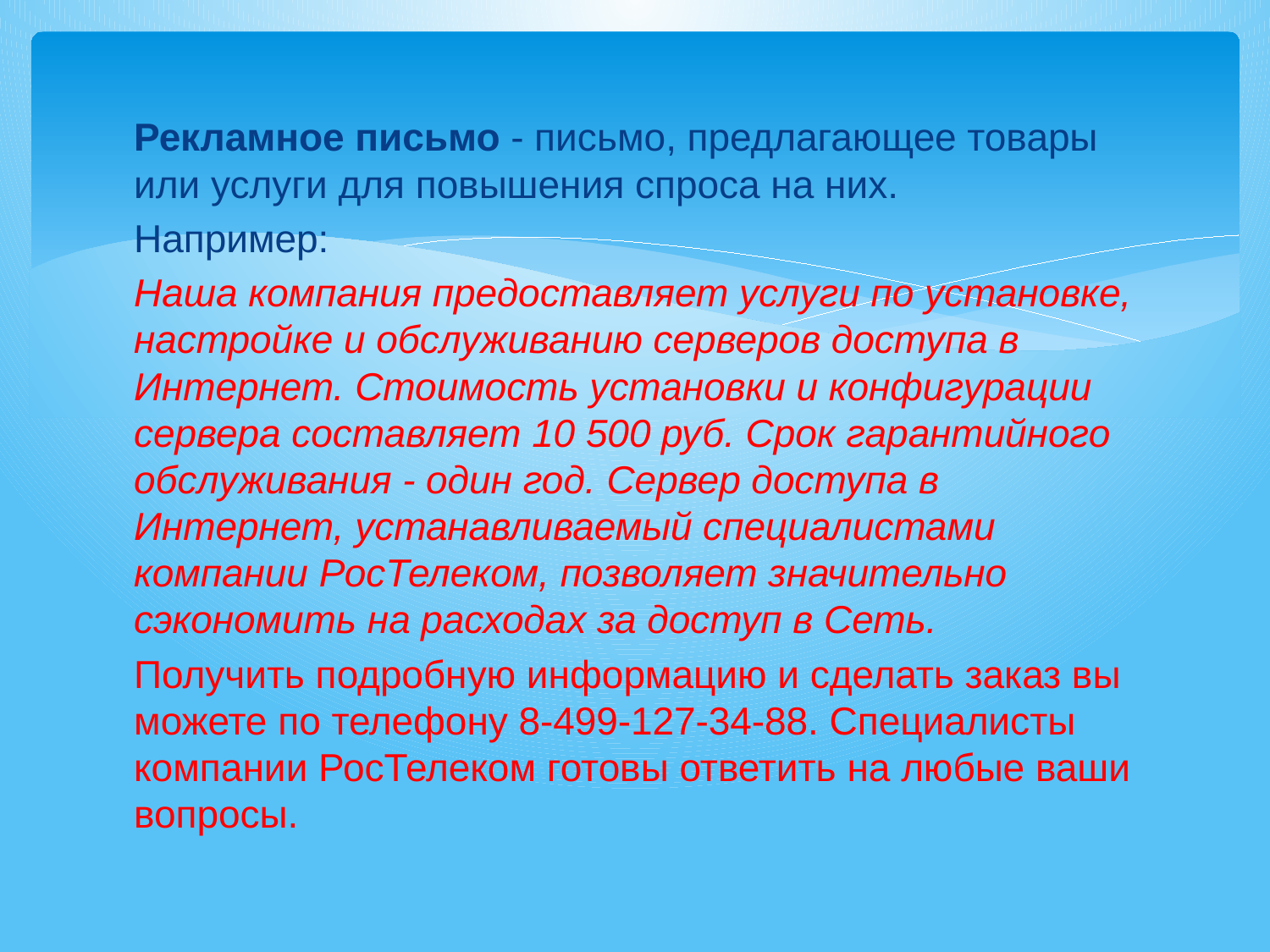

Рекламное письмо - письмо, предлагающее товары или услуги для повышения спроса на них.
Например:
Наша компания предоставляет услуги по установке, настройке и обслуживанию серверов доступа в Интернет. Стоимость установки и конфигурации сервера составляет 10 500 руб. Срок гарантийного обслуживания - один год. Сервер доступа в Интернет, устанавливаемый специалистами компании РосТелеком, позволяет значительно сэкономить на расходах за доступ в Сеть.
Получить подробную информацию и сделать заказ вы можете по телефону 8-499-127-34-88. Специалисты компании РосТелеком готовы ответить на любые ваши вопросы.